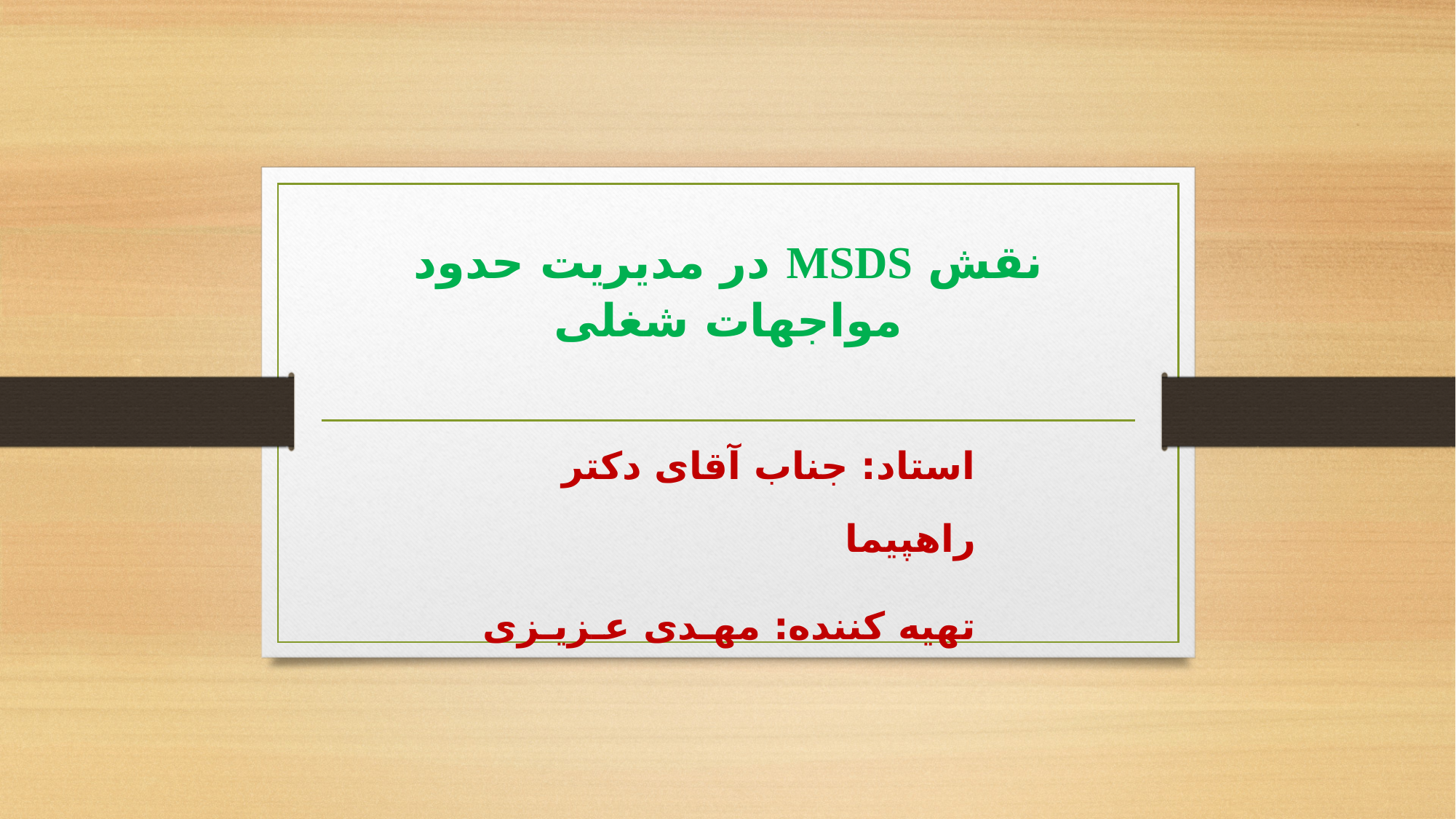

# نقش MSDS در مدیریت حدود مواجهات شغلی
استاد: جناب آقای دکتر راهپیما
تهیه کننده: مهـدی عـزیـزی